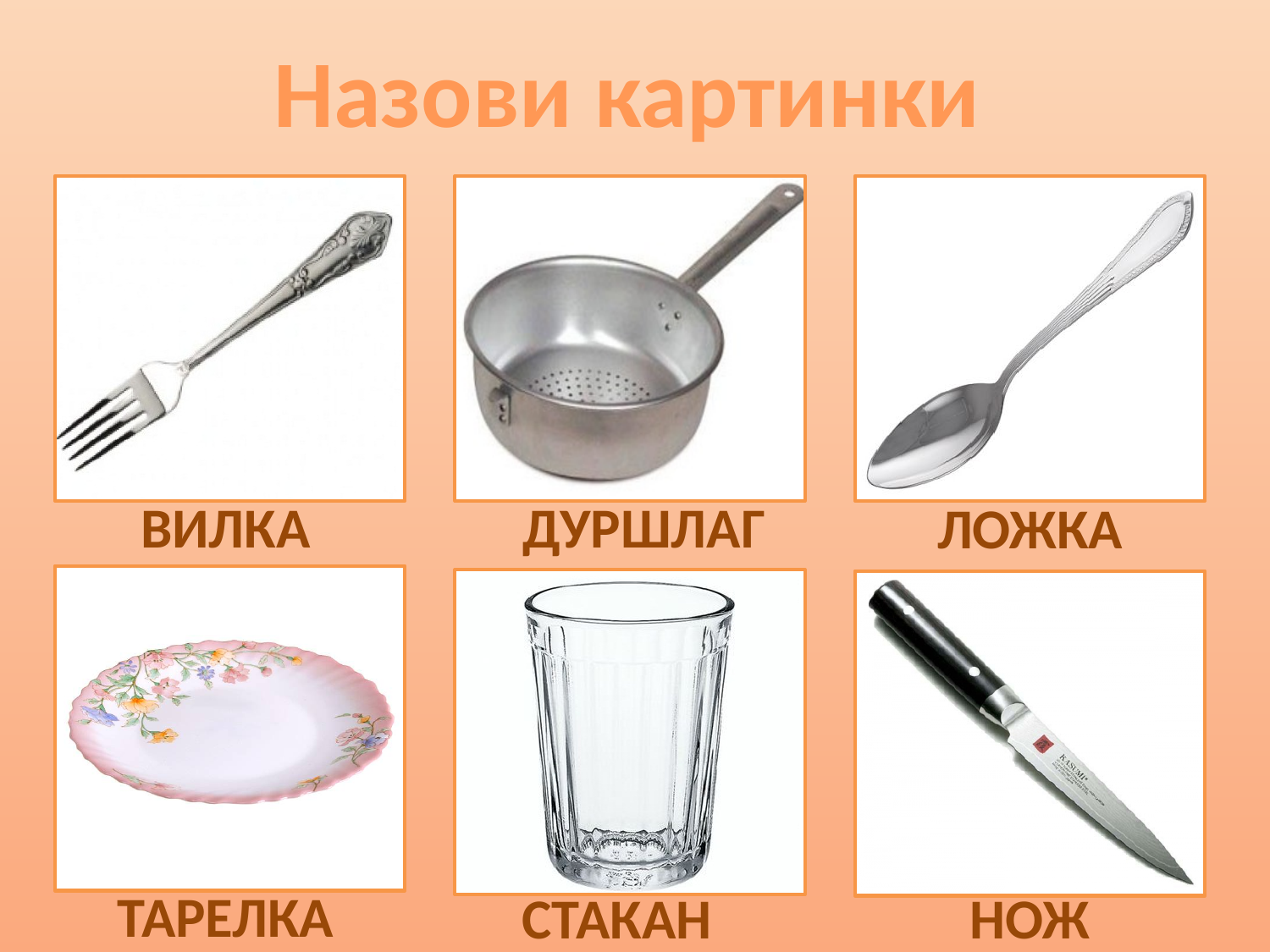

Назови картинки

ВИЛКА
ДУРШЛАГ
ЛОЖКА

ТАРЕЛКА
СТАКАН
НОЖ